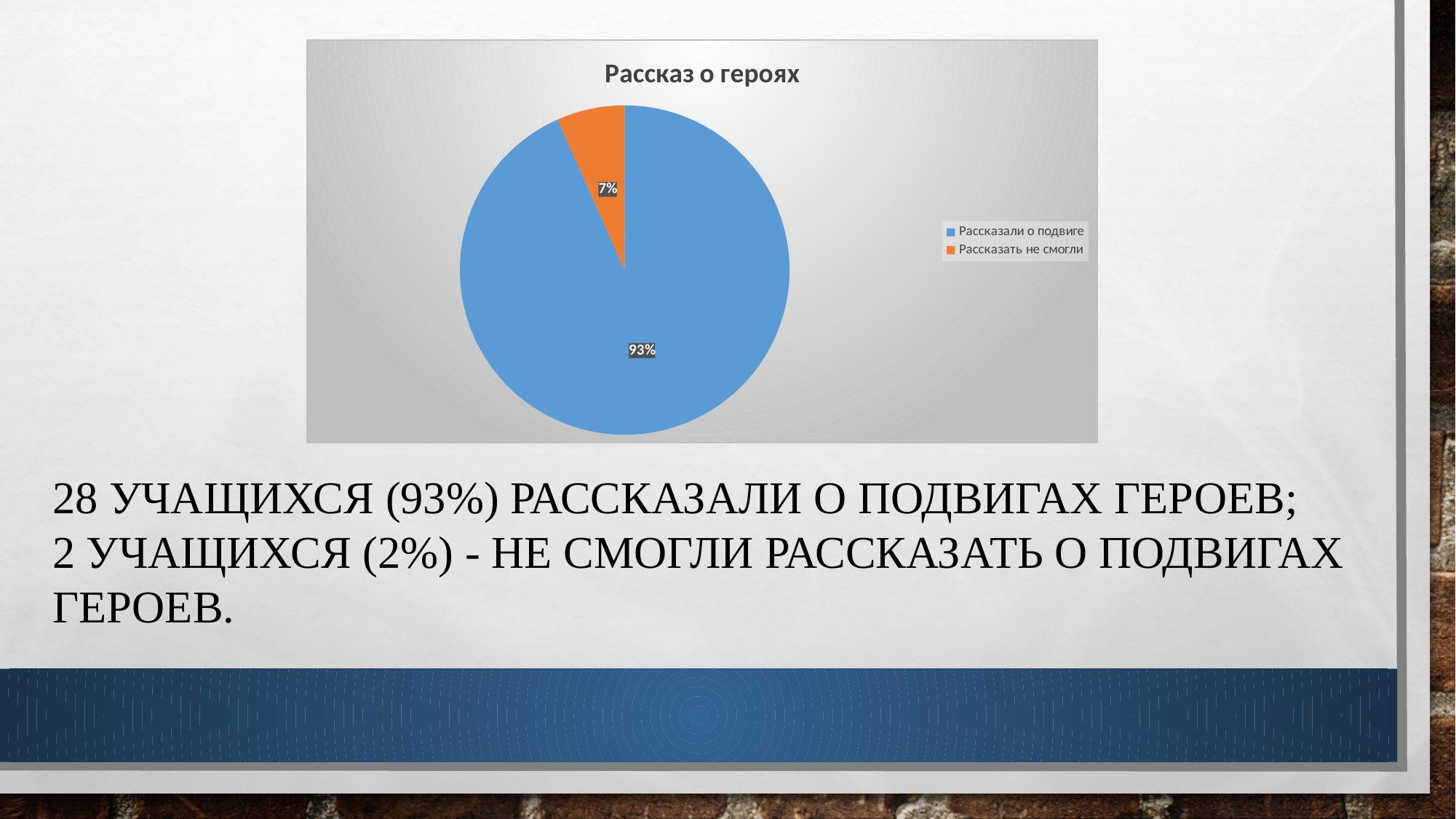

### Chart:

| Category | Рассказ о героях |
|---|---|
| Рассказали о подвиге | 28.0 |
| Рассказать не смогли | 2.0 |
# 28 учащихся (93%) рассказали о подвигах героев;
2 учащихся (2%) - не смогли рассказать о подвигах героев.